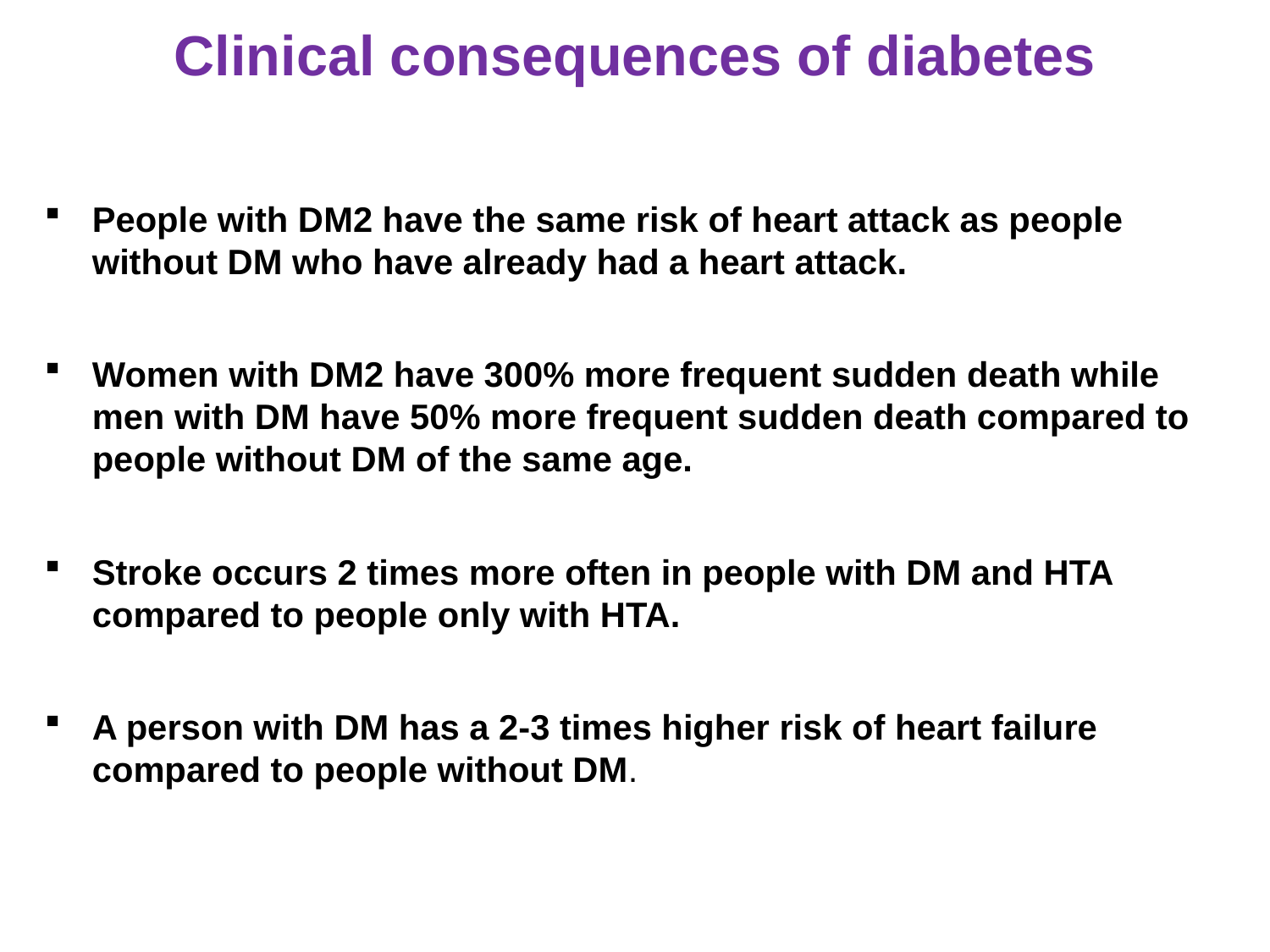

# Clinical consequences of diabetes
People with DM2 have the same risk of heart attack as people without DM who have already had a heart attack.

Women with DM2 have 300% more frequent sudden death while men with DM have 50% more frequent sudden death compared to people without DM of the same age.

Stroke occurs 2 times more often in people with DM and HTA compared to people only with HTA.

A person with DM has a 2-3 times higher risk of heart failure compared to people without DM.